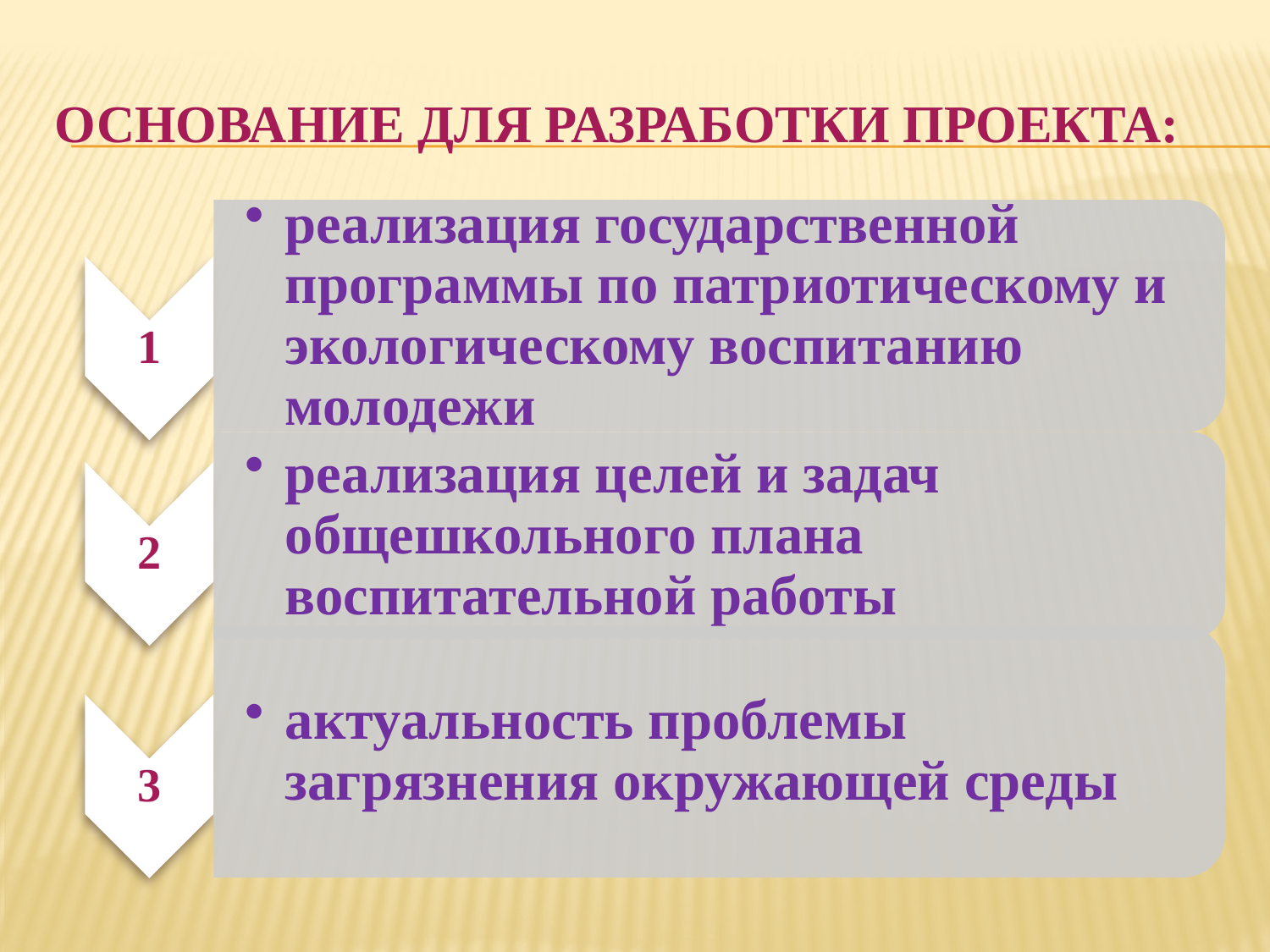

# Основание для разработки проекта:
1
реализация государственной программы по патриотическому и экологическому воспитанию молодежи
2
реализация целей и задач общешкольного плана воспитательной работы
3
актуальность проблемы загрязнения окружающей среды